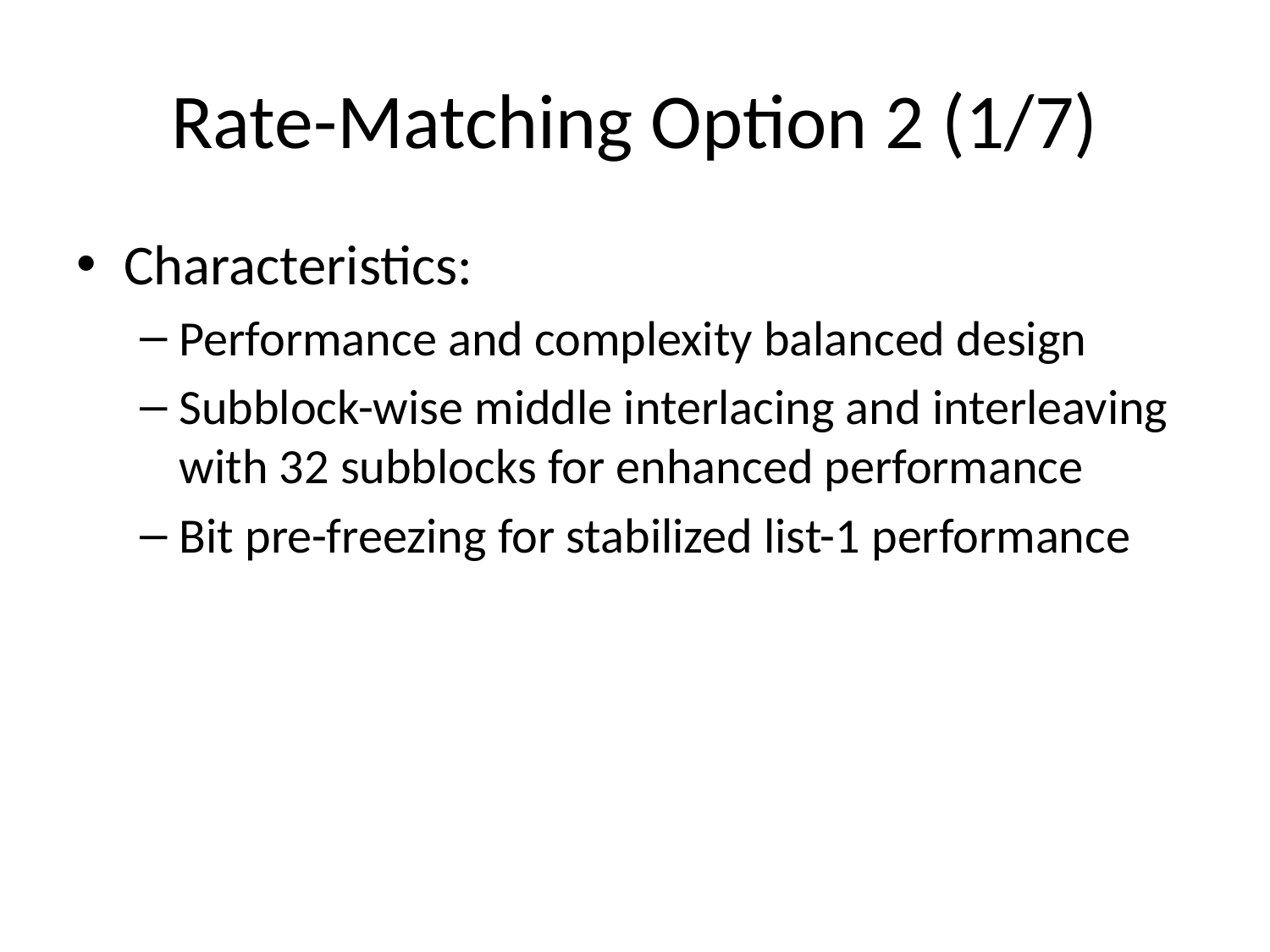

# Rate-Matching Option 2 (1/7)
Characteristics:
Performance and complexity balanced design
Subblock-wise middle interlacing and interleaving with 32 subblocks for enhanced performance
Bit pre-freezing for stabilized list-1 performance